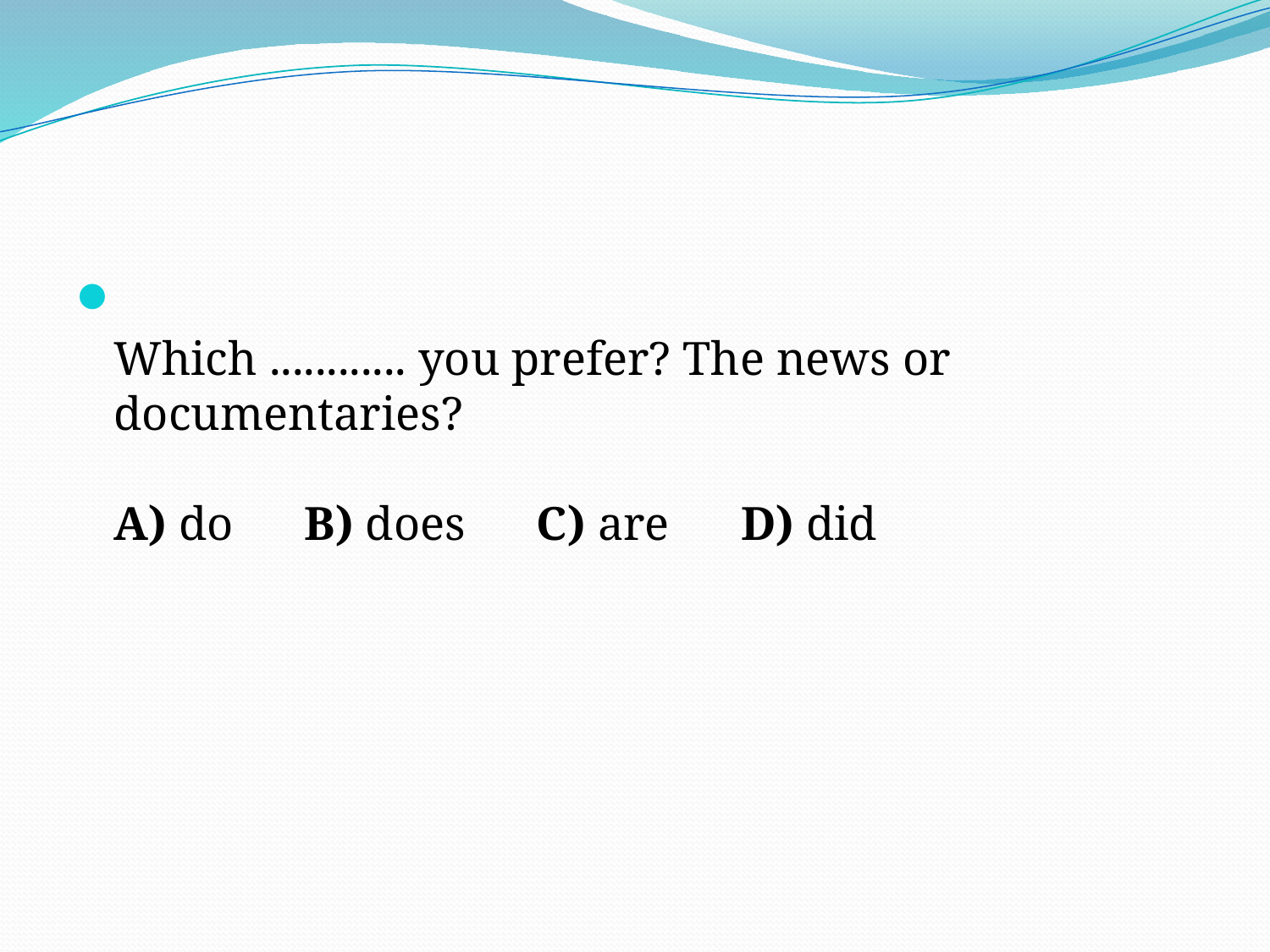

#
Which ............ you prefer? The news or documentaries? 
A) do      B) does      C) are      D) did